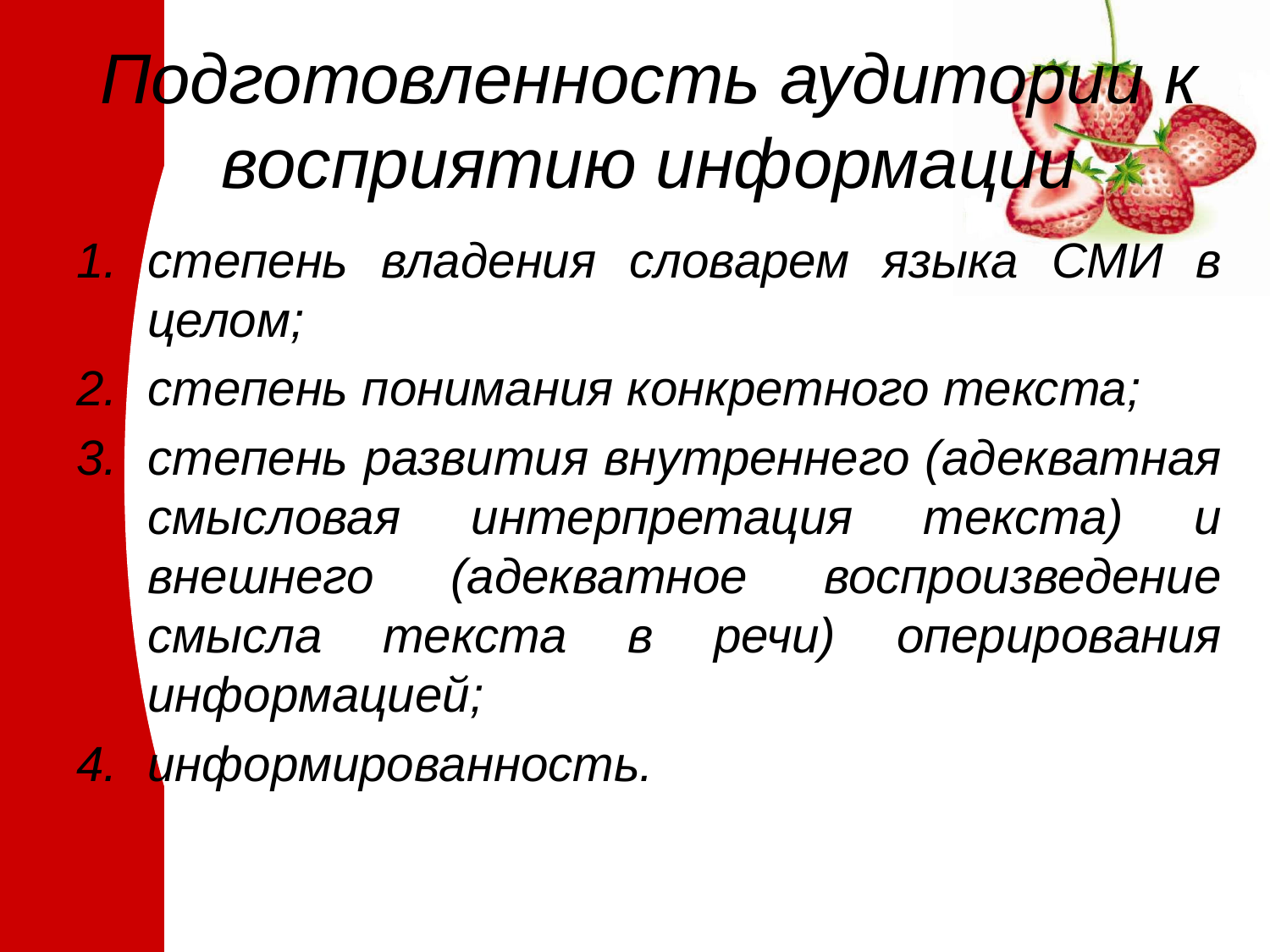

# Подготовленность аудитории к восприятию информации
степень владения словарем языка СМИ в целом;
степень понимания конкретного текста;
степень развития внутреннего (адекватная смысловая интерпретация текста) и внешнего (адекватное воспроизведение смысла текста в речи) оперирования информацией;
информированность.